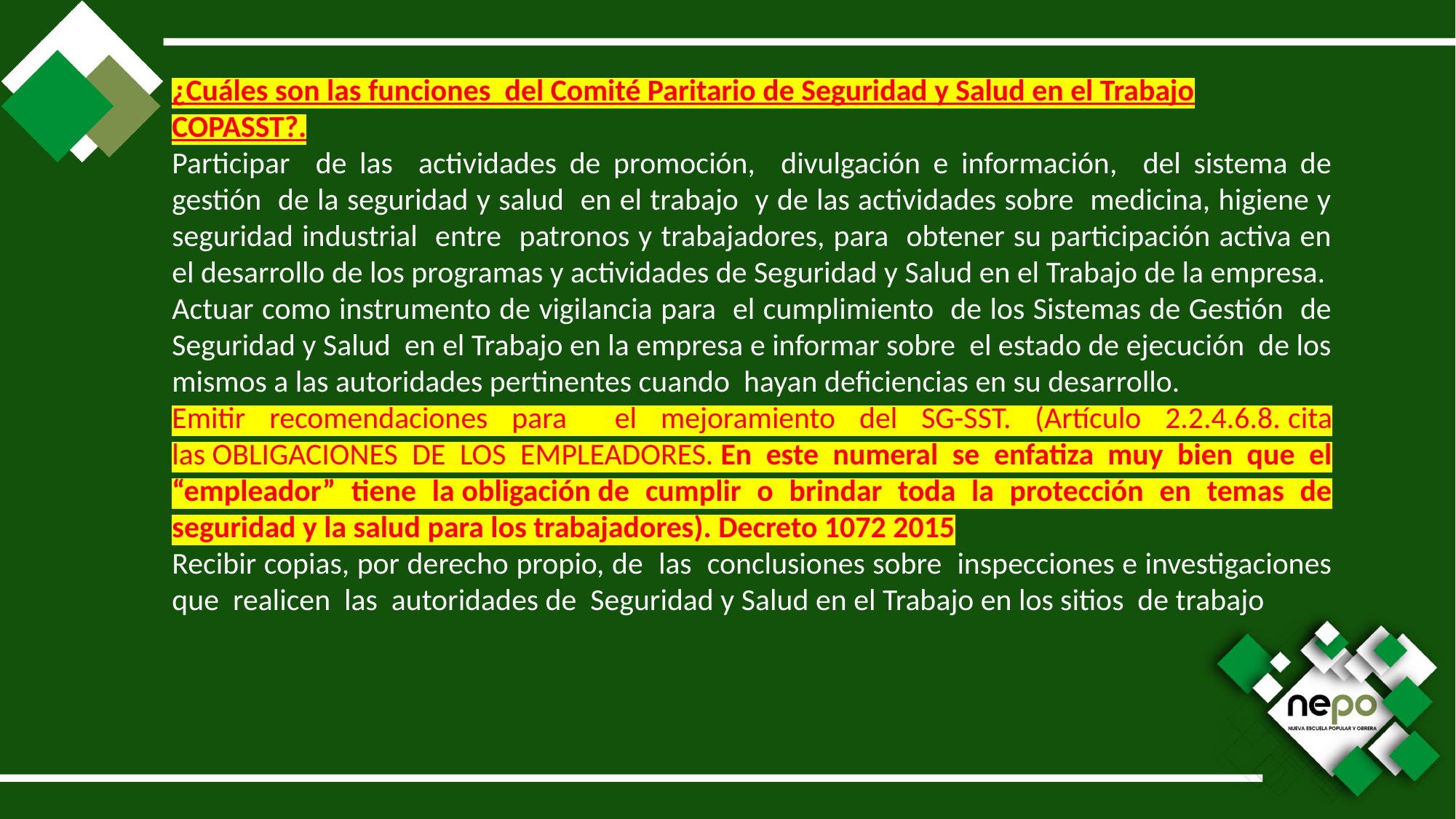

¿Cuáles son las funciones  del Comité Paritario de Seguridad y Salud en el Trabajo COPASST?.
Participar  de las  actividades de promoción,  divulgación e información,  del sistema de gestión  de la seguridad y salud  en el trabajo  y de las actividades sobre  medicina, higiene y seguridad industrial  entre  patronos y trabajadores, para  obtener su participación activa en el desarrollo de los programas y actividades de Seguridad y Salud en el Trabajo de la empresa.
Actuar como instrumento de vigilancia para  el cumplimiento  de los Sistemas de Gestión  de Seguridad y Salud  en el Trabajo en la empresa e informar sobre  el estado de ejecución  de los mismos a las autoridades pertinentes cuando  hayan deficiencias en su desarrollo.
Emitir recomendaciones para  el mejoramiento del SG-SST. (Artículo 2.2.4.6.8. cita las OBLIGACIONES DE LOS EMPLEADORES. En este numeral se enfatiza muy bien que el “empleador” tiene la obligación de cumplir o brindar toda la protección en temas de seguridad y la salud para los trabajadores). Decreto 1072 2015
Recibir copias, por derecho propio, de  las  conclusiones sobre  inspecciones e investigaciones que  realicen  las  autoridades de  Seguridad y Salud en el Trabajo en los sitios  de trabajo